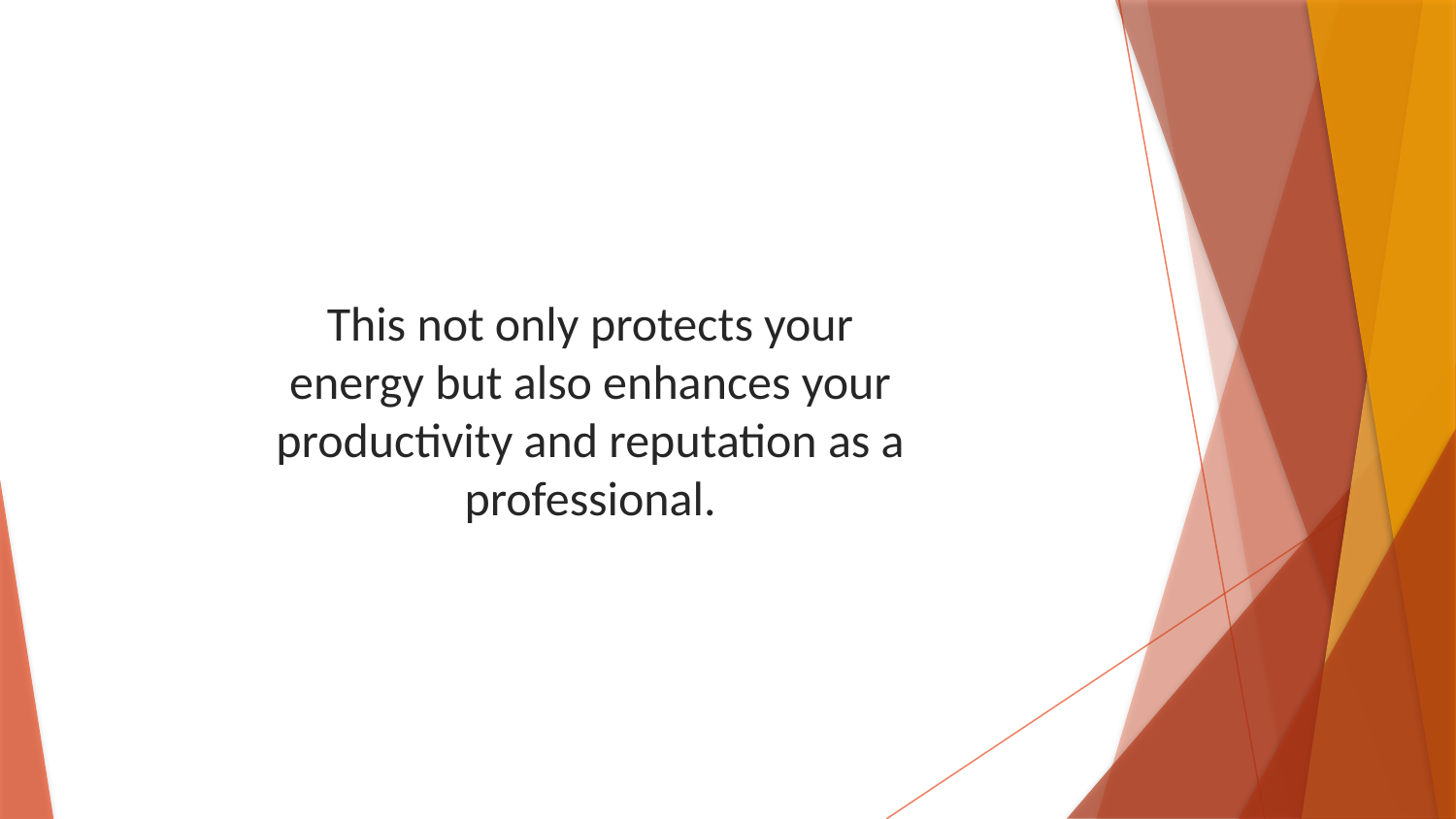

This not only protects your energy but also enhances your productivity and reputation as a professional.